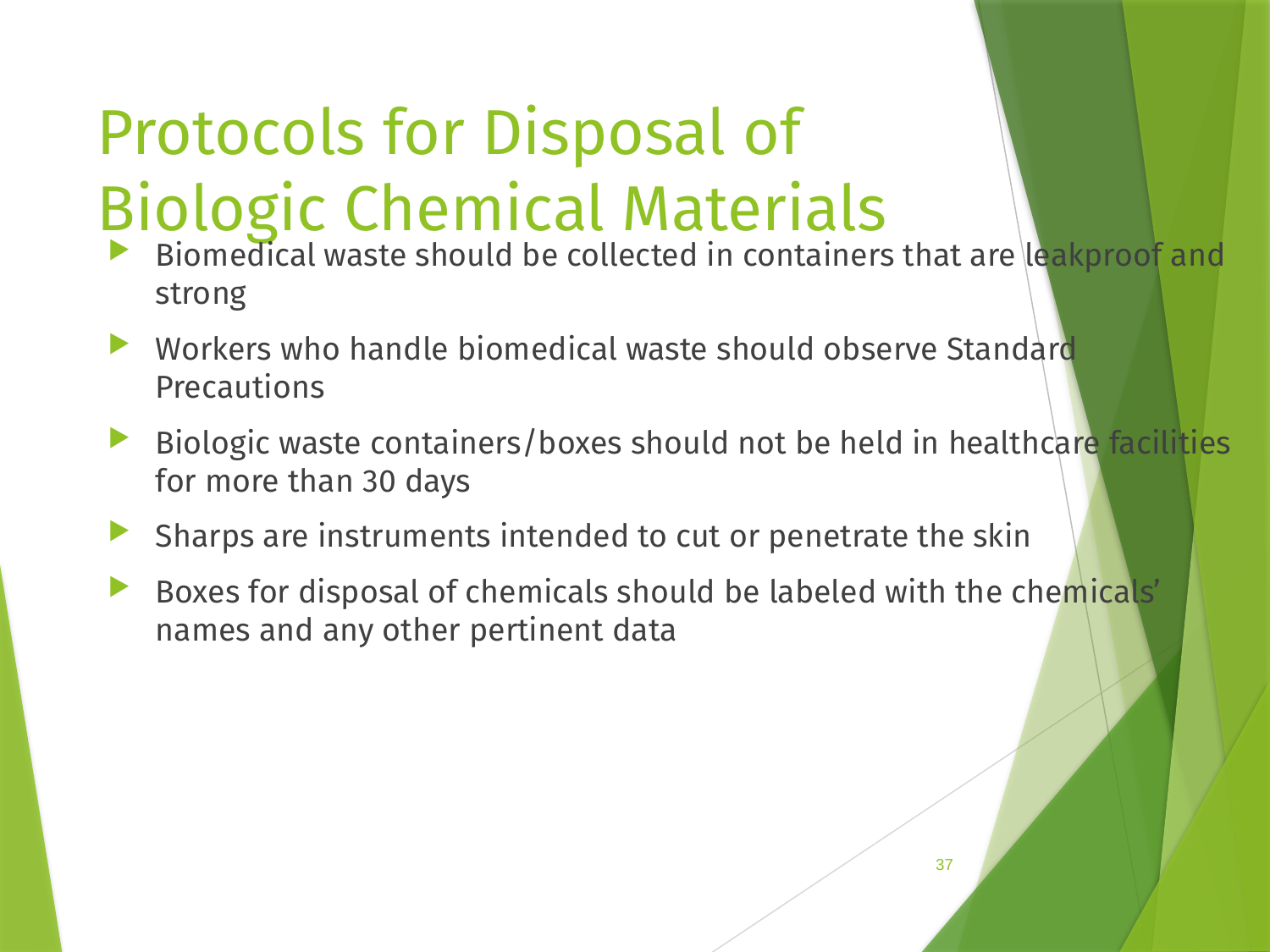

# Protocols for Disposal of Biologic Chemical Materials
Biomedical waste should be collected in containers that are leakproof and strong
Workers who handle biomedical waste should observe Standard Precautions
Biologic waste containers/boxes should not be held in healthcare facilities for more than 30 days
Sharps are instruments intended to cut or penetrate the skin
Boxes for disposal of chemicals should be labeled with the chemicals’ names and any other pertinent data
 37